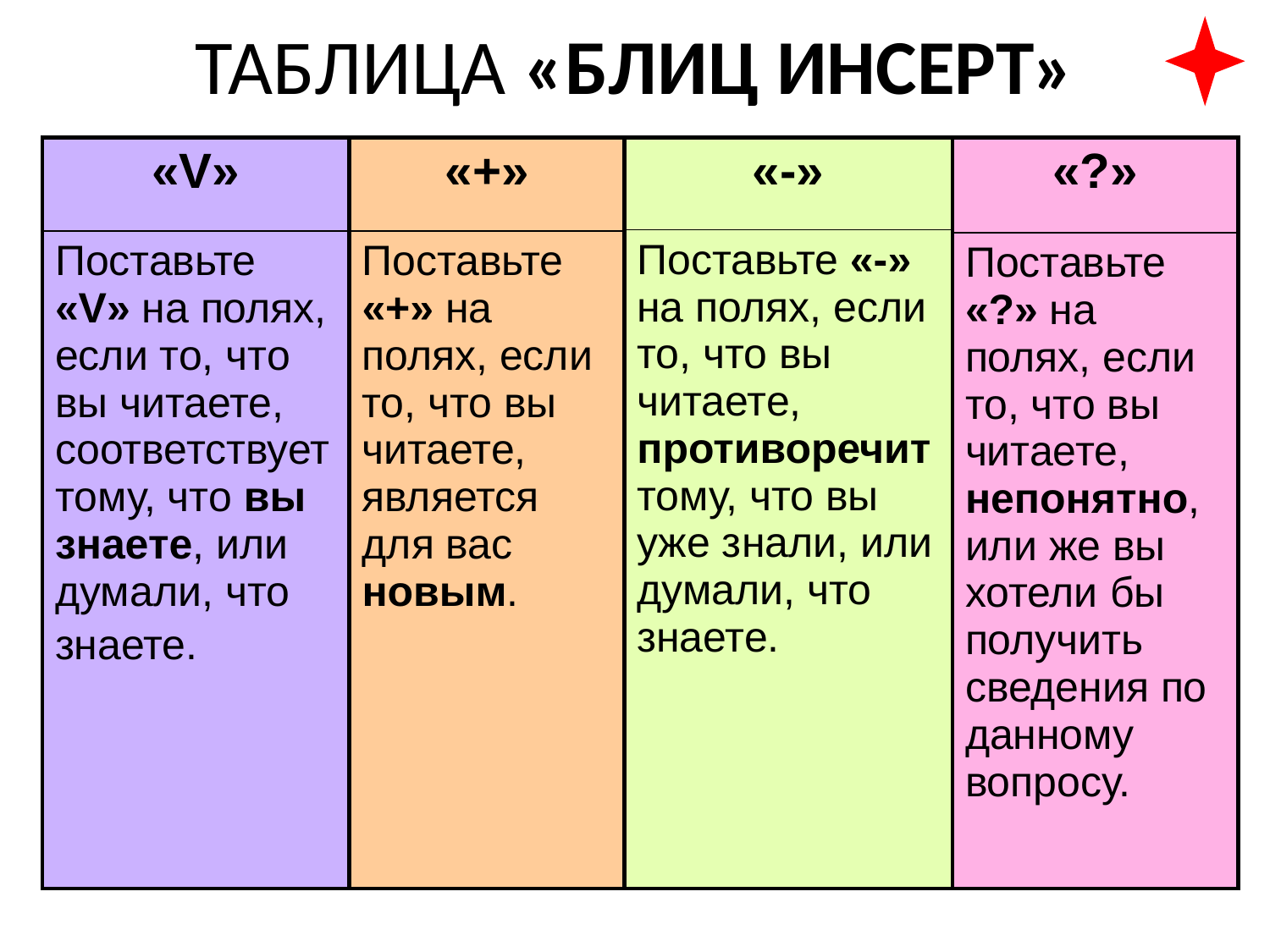

# ТАБЛИЦА «БЛИЦ ИНСЕРТ»

| «V» |
| --- |
| Поставьте «V» на полях, если то, что вы читаете, соответствует тому, что вы знаете, или думали, что знаете. |
| «+» |
| --- |
| Поставьте «+» на полях, если то, что вы читаете, является для вас новым. |
| «-» |
| --- |
| Поставьте «-» на полях, если то, что вы читаете, противоречит тому, что вы уже знали, или думали, что знаете. |
| «?» |
| --- |
| Поставьте «?» на полях, если то, что вы читаете, непонятно, или же вы хотели бы получить сведения по данному вопросу. |